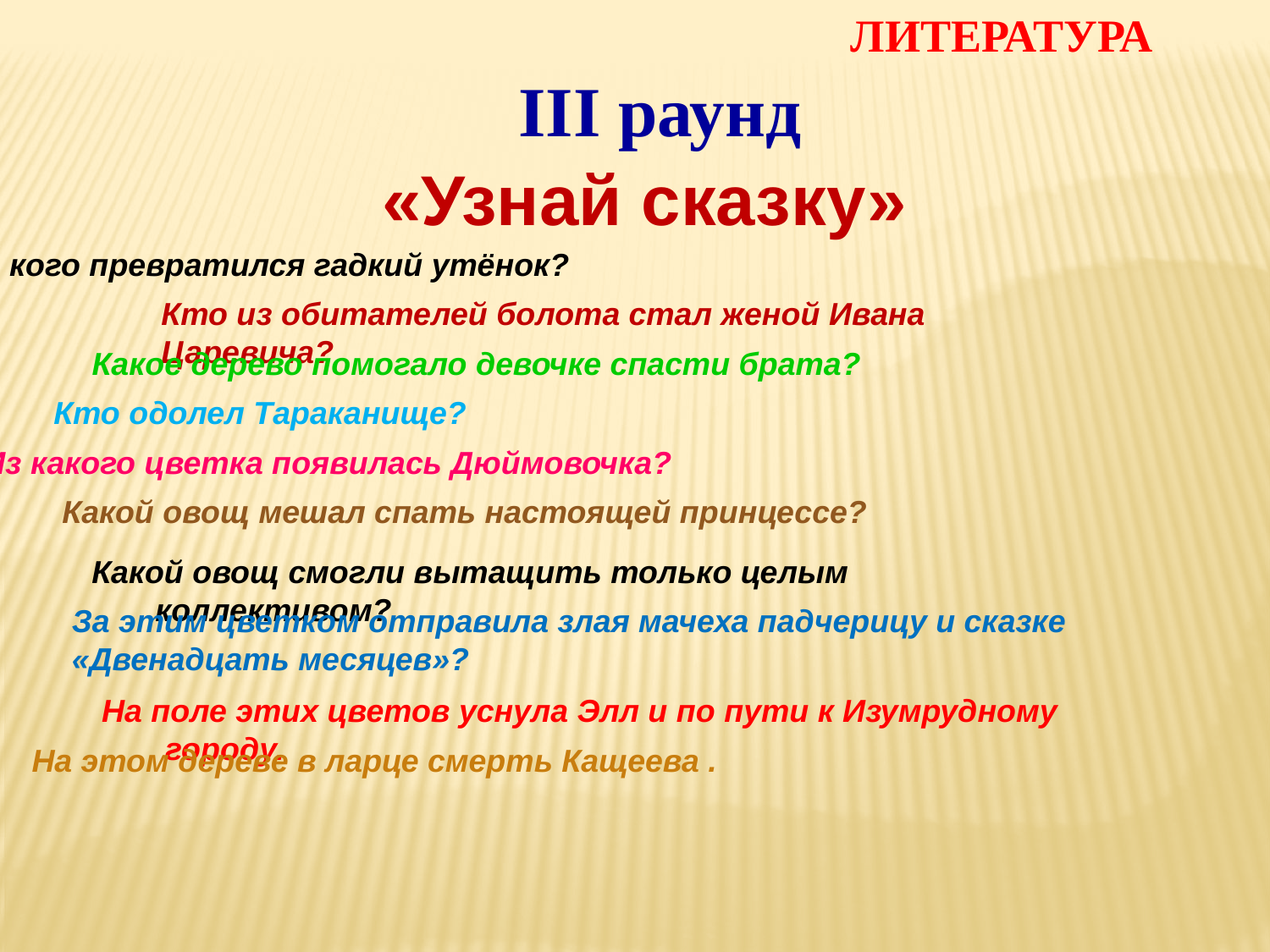

ЛИТЕРАТУРА

III раунд
«Узнай сказку»
В кого превратился гадкий утёнок?
Кто из обитателей болота стал женой Ивана Царевича?
Какое дерево помогало девочке спасти брата?
Кто одолел Тараканище?
Из какого цветка появилась Дюймовочка?
Какой овощ мешал спать настоящей принцессе?
Какой овощ смогли вытащить только целым коллективом?
За этим цветком отправила злая мачеха падчерицу и сказке
«Двенадцать месяцев»?
На поле этих цветов уснула Элл и по пути к Изумрудному городу.
На этом дереве в ларце смерть Кащеева .